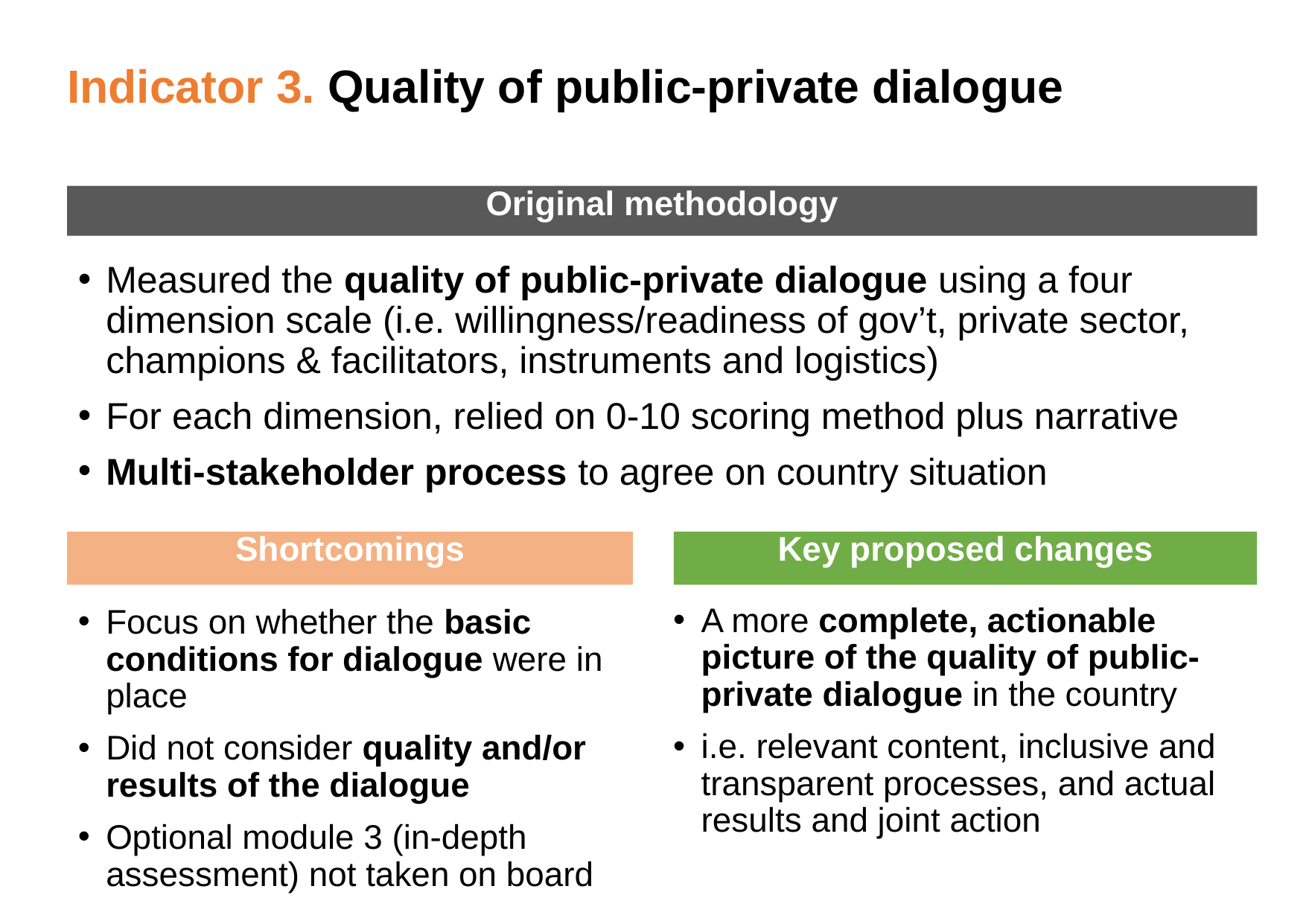

# Indicator 3. Quality of public-private dialogue
Original methodology
Measured the quality of public-private dialogue using a four dimension scale (i.e. willingness/readiness of gov’t, private sector, champions & facilitators, instruments and logistics)
For each dimension, relied on 0-10 scoring method plus narrative
Multi-stakeholder process to agree on country situation
Shortcomings
Key proposed changes
A more complete, actionable picture of the quality of public-private dialogue in the country
i.e. relevant content, inclusive and transparent processes, and actual results and joint action
Focus on whether the basic conditions for dialogue were in place
Did not consider quality and/or results of the dialogue
Optional module 3 (in-depth assessment) not taken on board